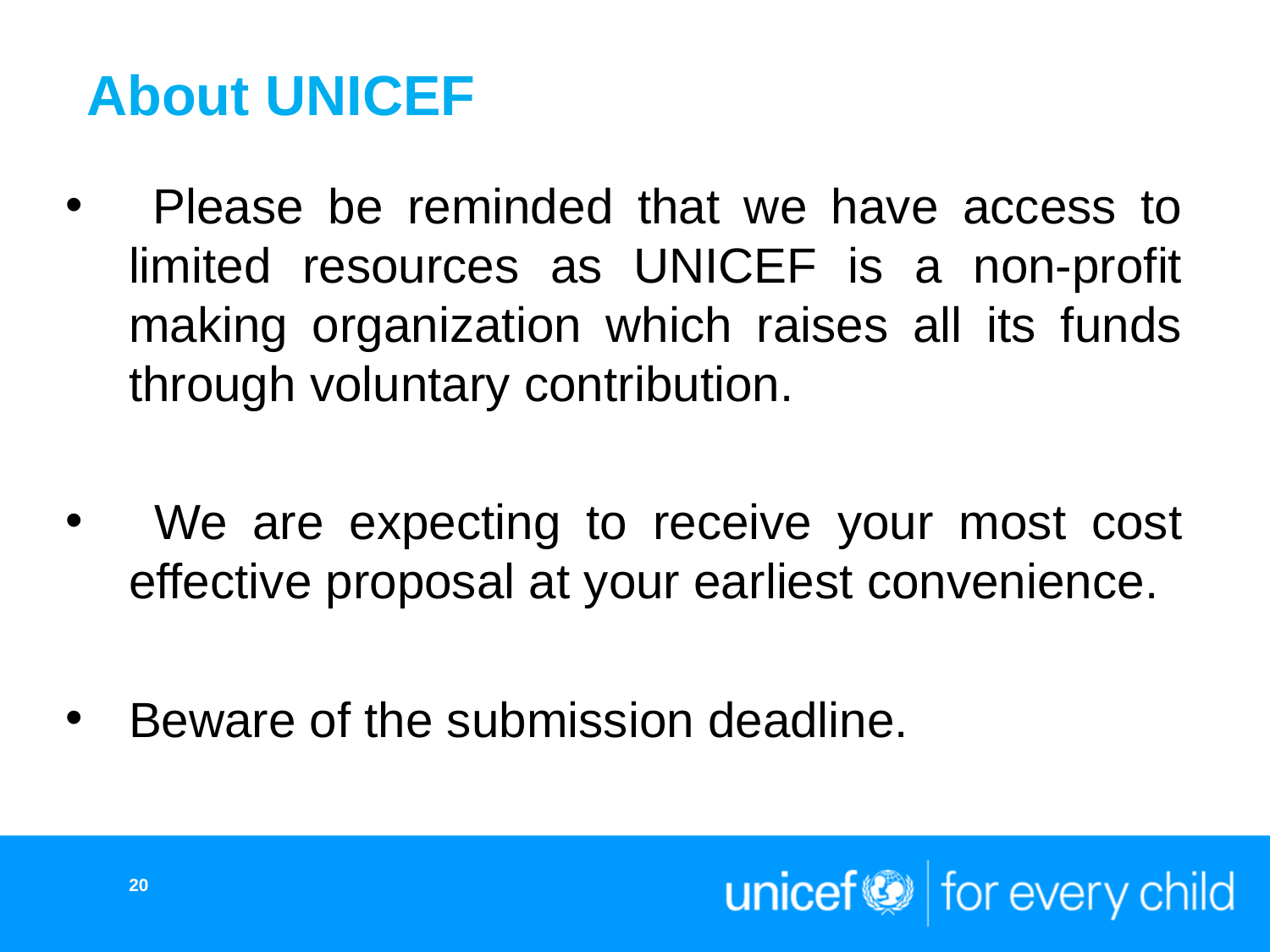

About UNICEF
 Please be reminded that we have access to limited resources as UNICEF is a non-profit making organization which raises all its funds through voluntary contribution.

 We are expecting to receive your most cost effective proposal at your earliest convenience.

Beware of the submission deadline.
20